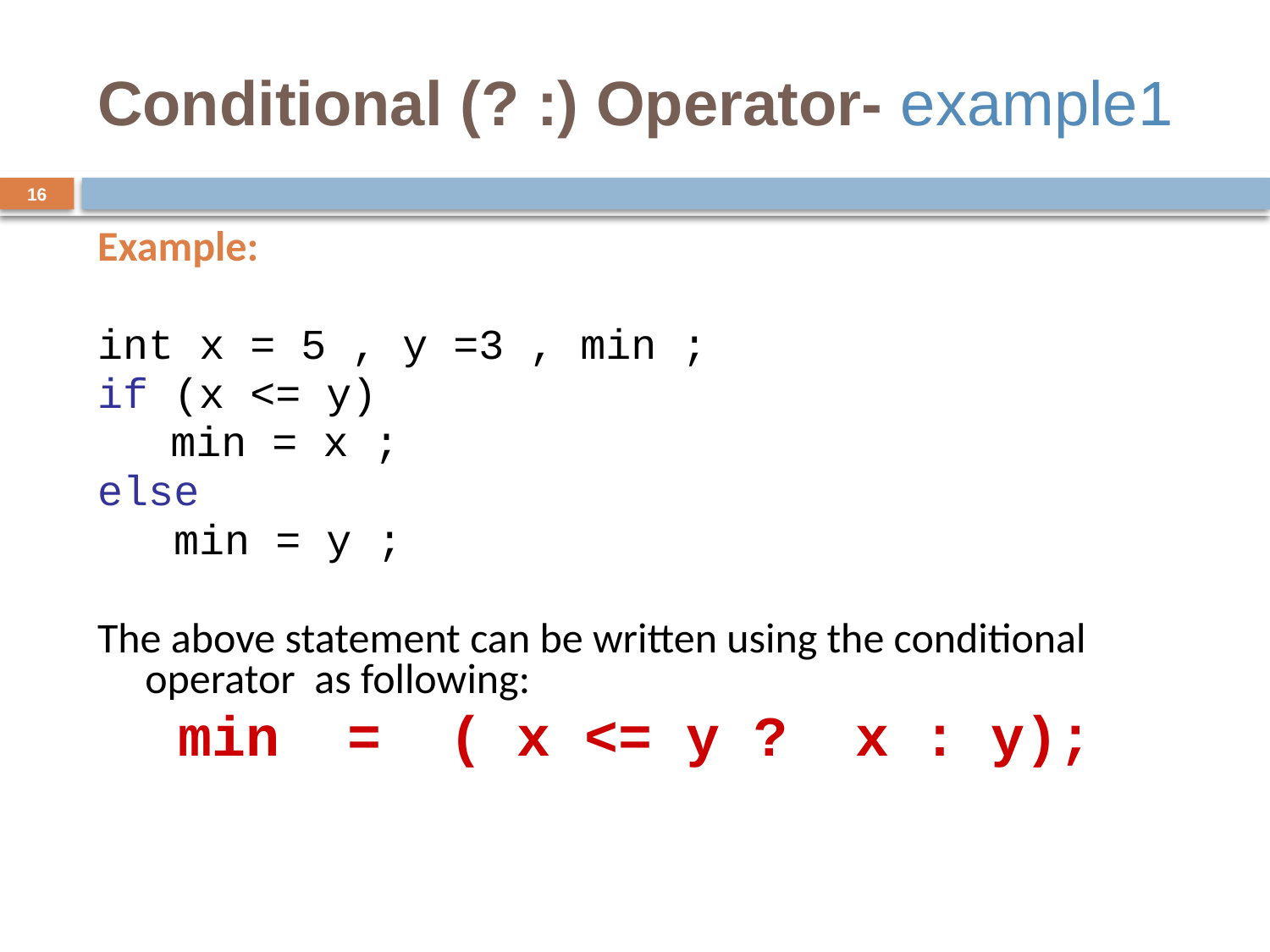

# Conditional (? :) Operator- example1
16
Example:

int x = 5 , y =3 , min ;
if (x <= y)
	 min = x ;
else
   min = y ;

The above statement can be written using the conditional operator  as following:
   min  =  ( x <= y ?  x : y);